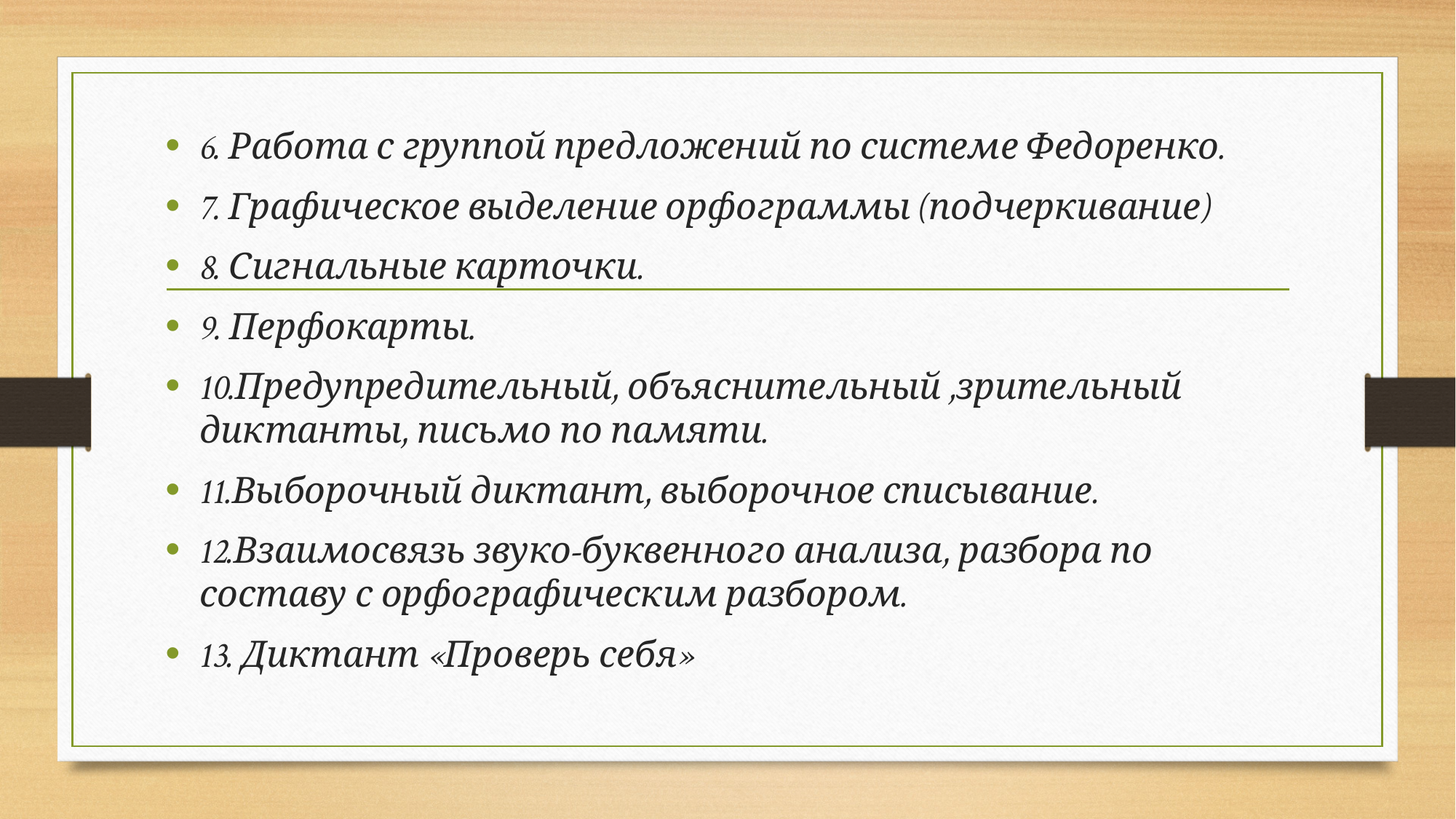

6. Работа с группой предложений по системе Федоренко.
7. Графическое выделение орфограммы (подчеркивание)
8. Сигнальные карточки.
9. Перфокарты.
10.Предупредительный, объяснительный ,зрительный диктанты, письмо по памяти.
11.Выборочный диктант, выборочное списывание.
12.Взаимосвязь звуко-буквенного анализа, разбора по составу с орфографическим разбором.
13. Диктант «Проверь себя»
#